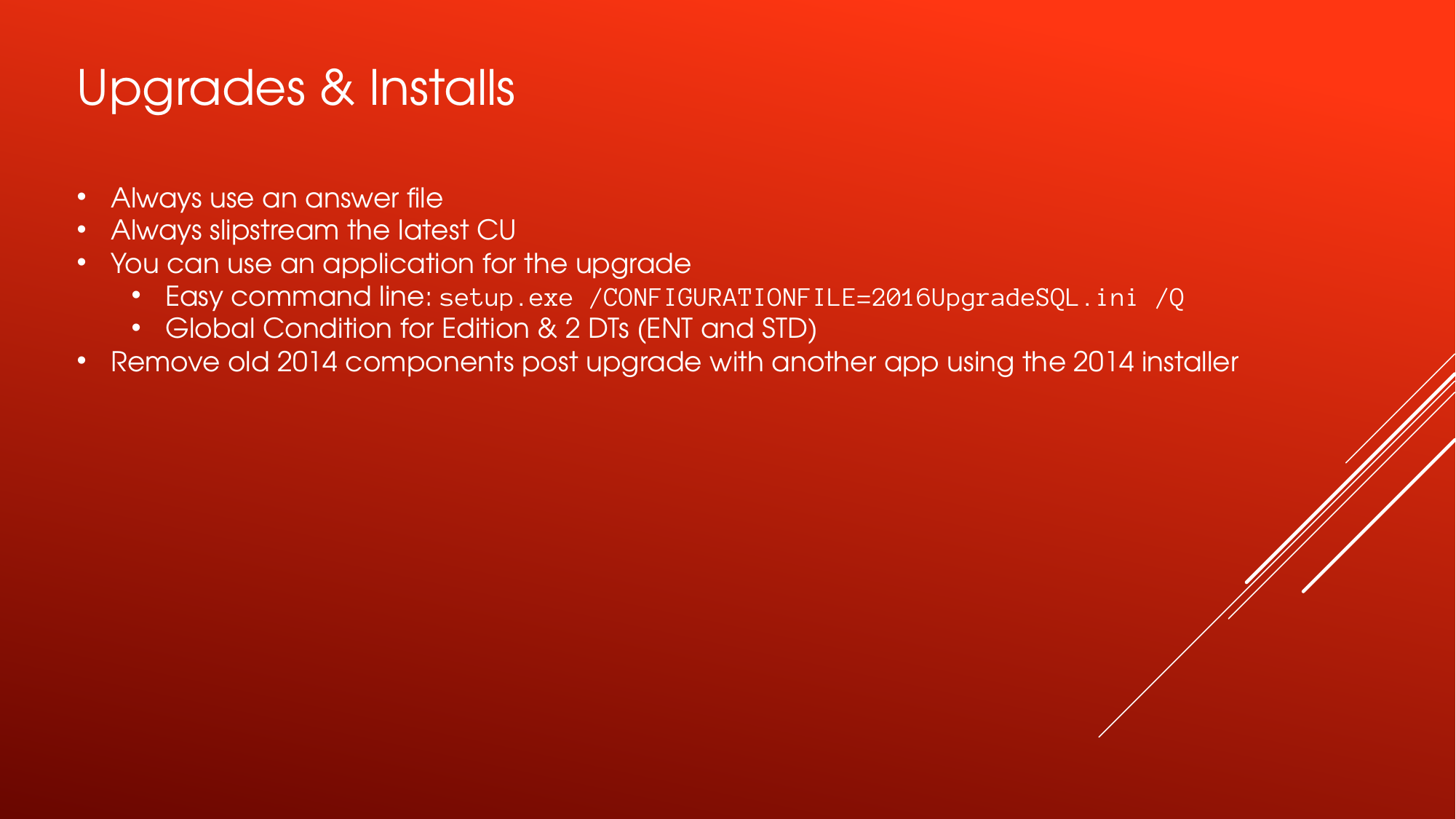

Upgrades & Installs

Always use an answer file
Always slipstream the latest CU
You can use an application for the upgrade
Easy command line: setup.exe /CONFIGURATIONFILE=2016UpgradeSQL.ini /Q
Global Condition for Edition & 2 DTs (ENT and STD)
Remove old 2014 components post upgrade with another app using the 2014 installer